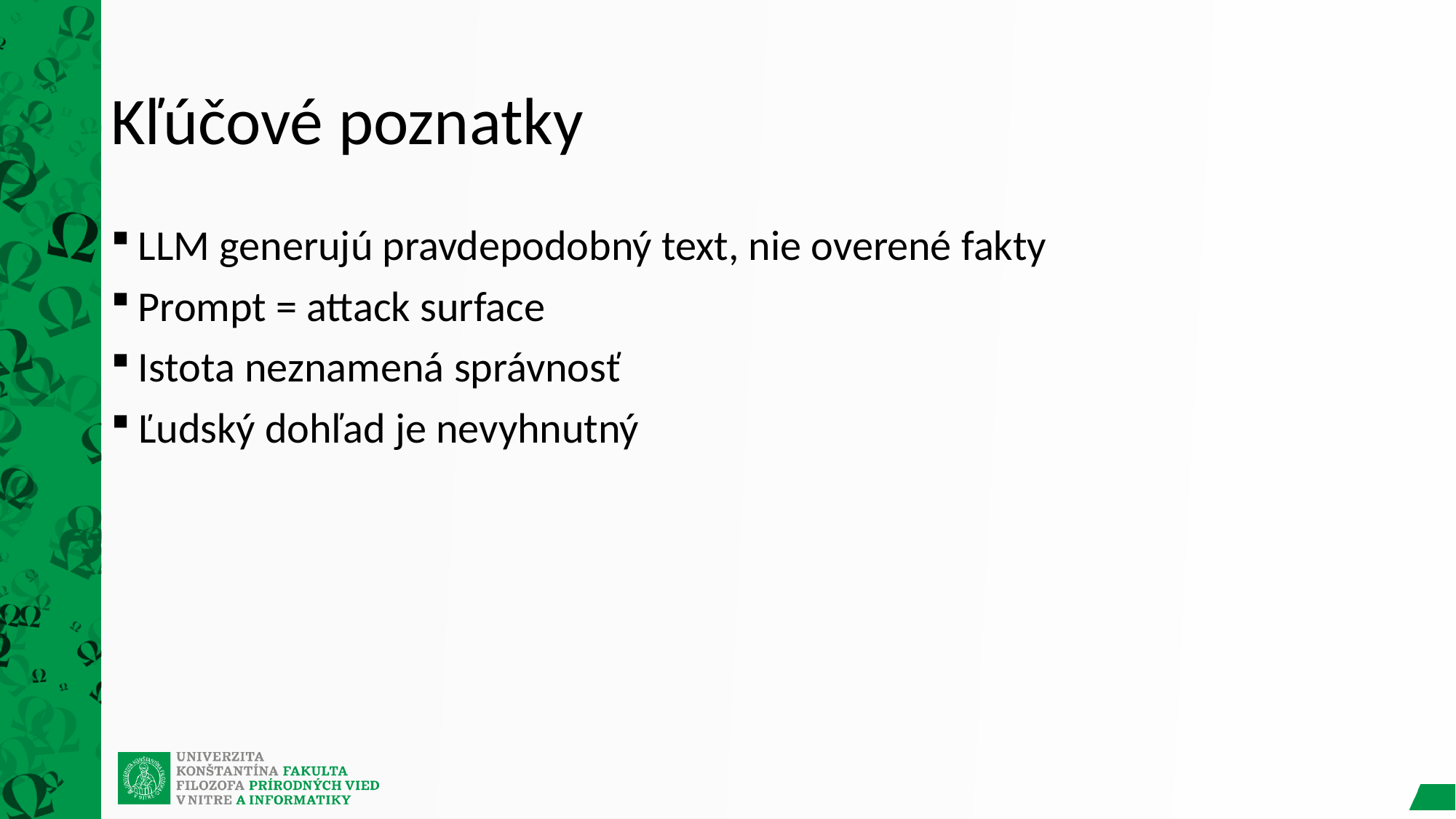

# Kľúčové poznatky
LLM generujú pravdepodobný text, nie overené fakty
Prompt = attack surface
Istota neznamená správnosť
Ľudský dohľad je nevyhnutný